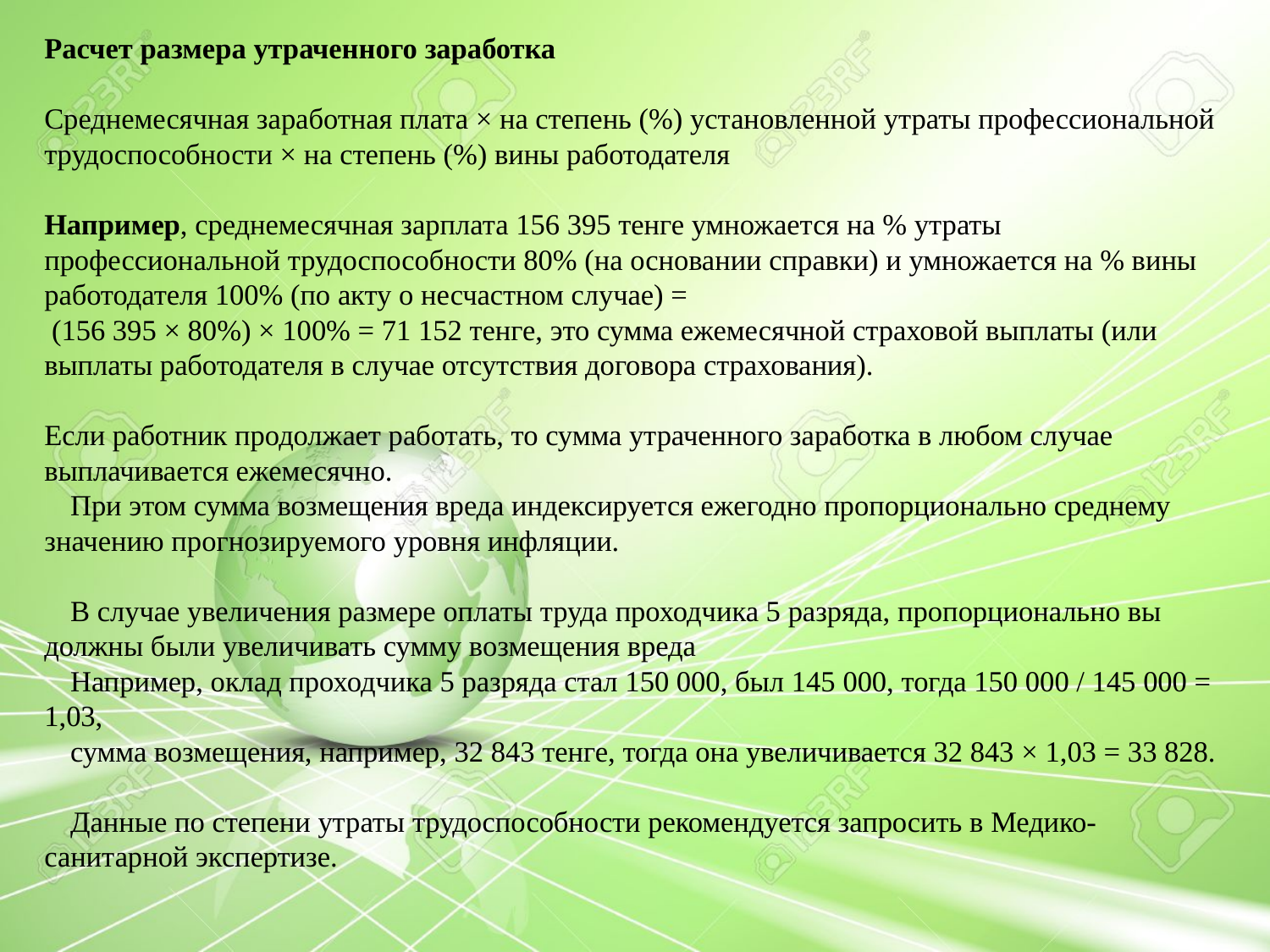

Расчет размера утраченного заработка

Среднемесячная заработная плата × на степень (%) установленной утраты профессиональной трудоспособности × на степень (%) вины работодателя

Например, среднемесячная зарплата 156 395 тенге умножается на % утраты профессиональной трудоспособности 80% (на основании справки) и умножается на % вины работодателя 100% (по акту о несчастном случае) =
 (156 395 × 80%) × 100% = 71 152 тенге, это сумма ежемесячной страховой выплаты (или выплаты работодателя в случае отсутствия договора страхования).

Если работник продолжает работать, то сумма утраченного заработка в любом случае выплачивается ежемесячно.
При этом сумма возмещения вреда индексируется ежегодно пропорционально среднему значению прогнозируемого уровня инфляции.

В случае увеличения размере оплаты труда проходчика 5 разряда, пропорционально вы должны были увеличивать сумму возмещения вреда
Например, оклад проходчика 5 разряда стал 150 000, был 145 000, тогда 150 000 / 145 000 = 1,03,
сумма возмещения, например, 32 843 тенге, тогда она увеличивается 32 843 × 1,03 = 33 828.

Данные по степени утраты трудоспособности рекомендуется запросить в Медико-санитарной экспертизе.